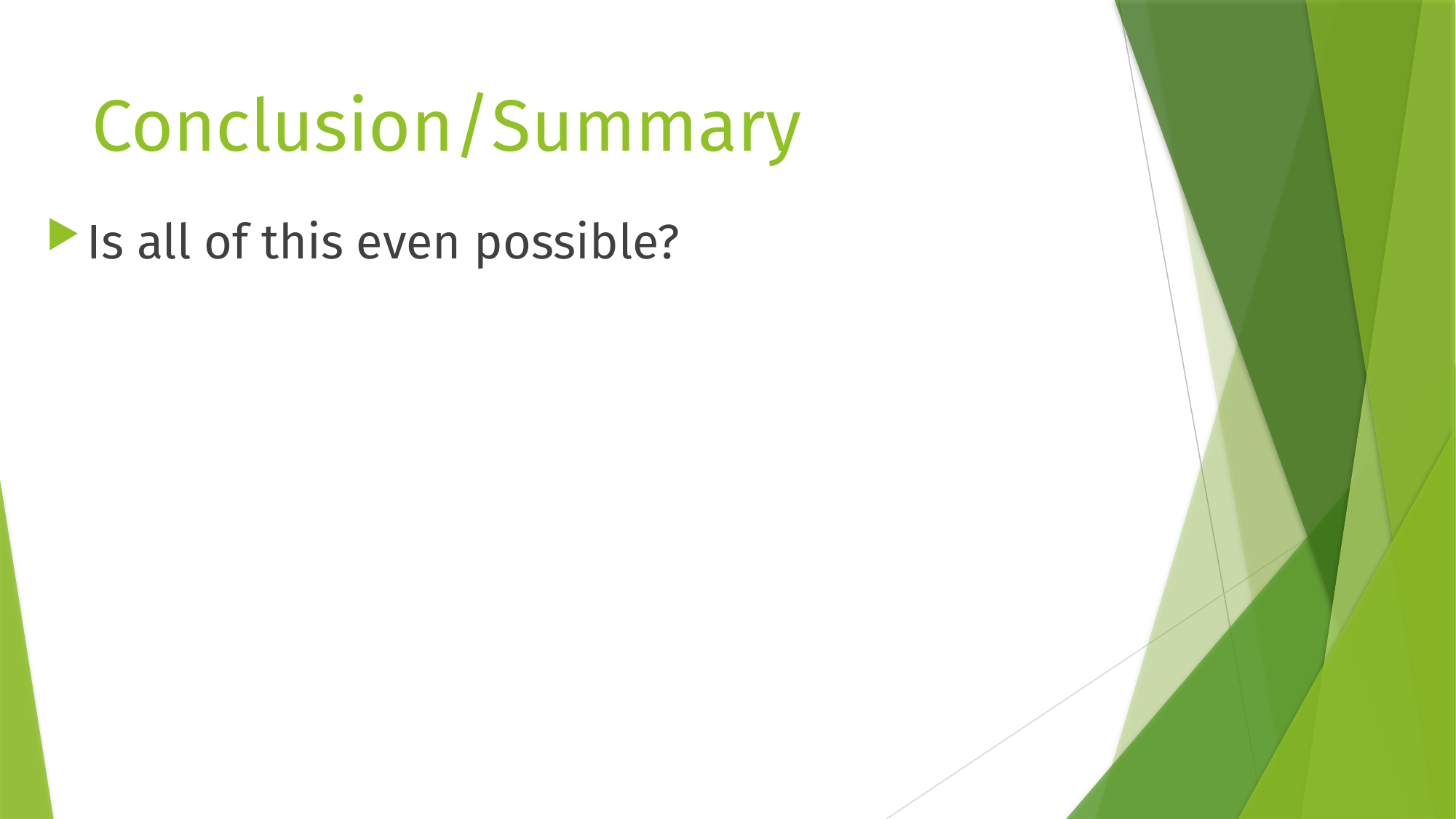

# Conclusion/Summary
Is all of this even possible?